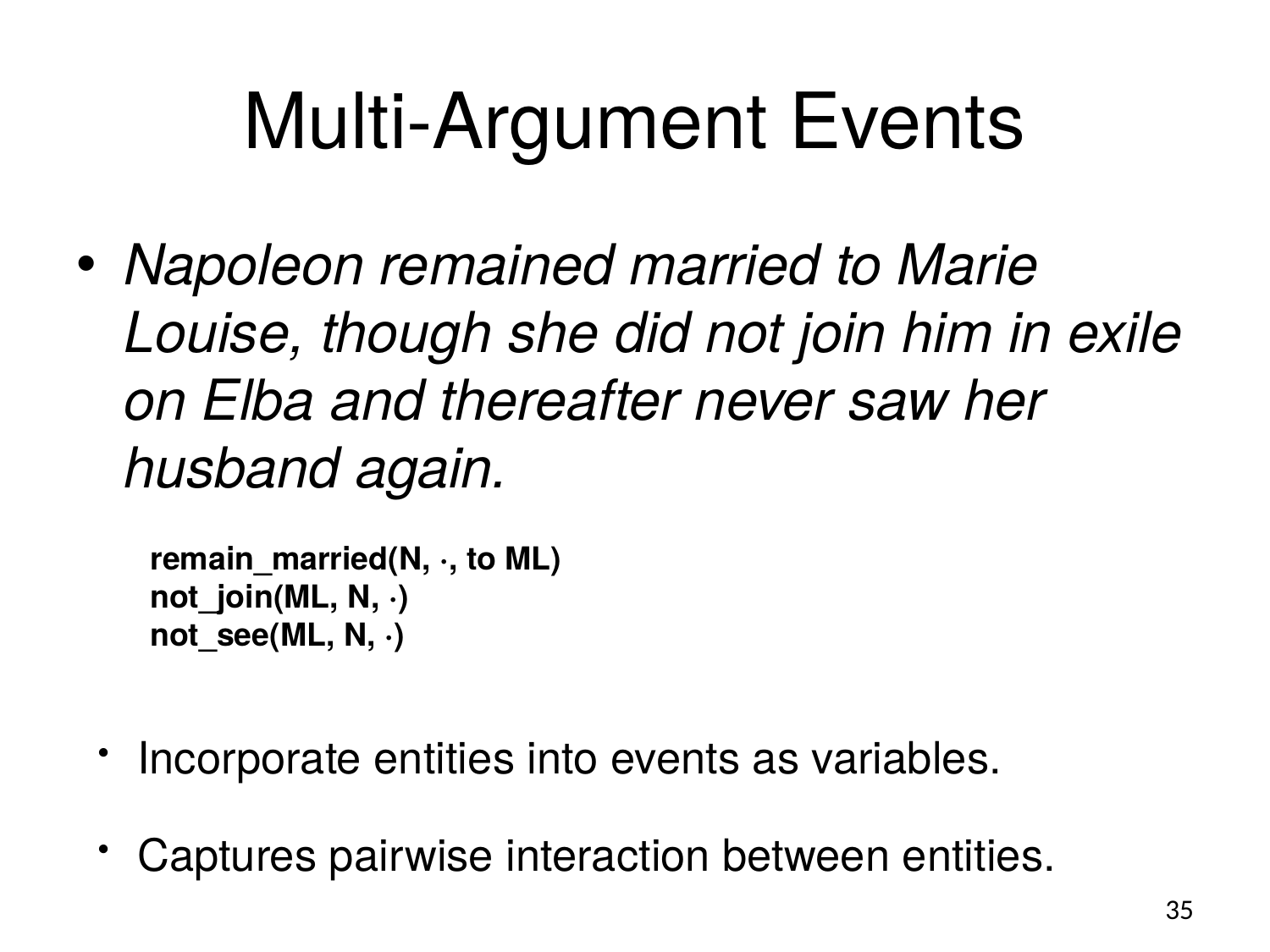

# Multi-Argument Events
Napoleon remained married to Marie Louise, though she did not join him in exile on Elba and thereafter never saw her husband again.
remain_married(N, ·, to ML)
not_join(ML, N, ·)
not_see(ML, N, ·)
Incorporate entities into events as variables.
Captures pairwise interaction between entities.
35